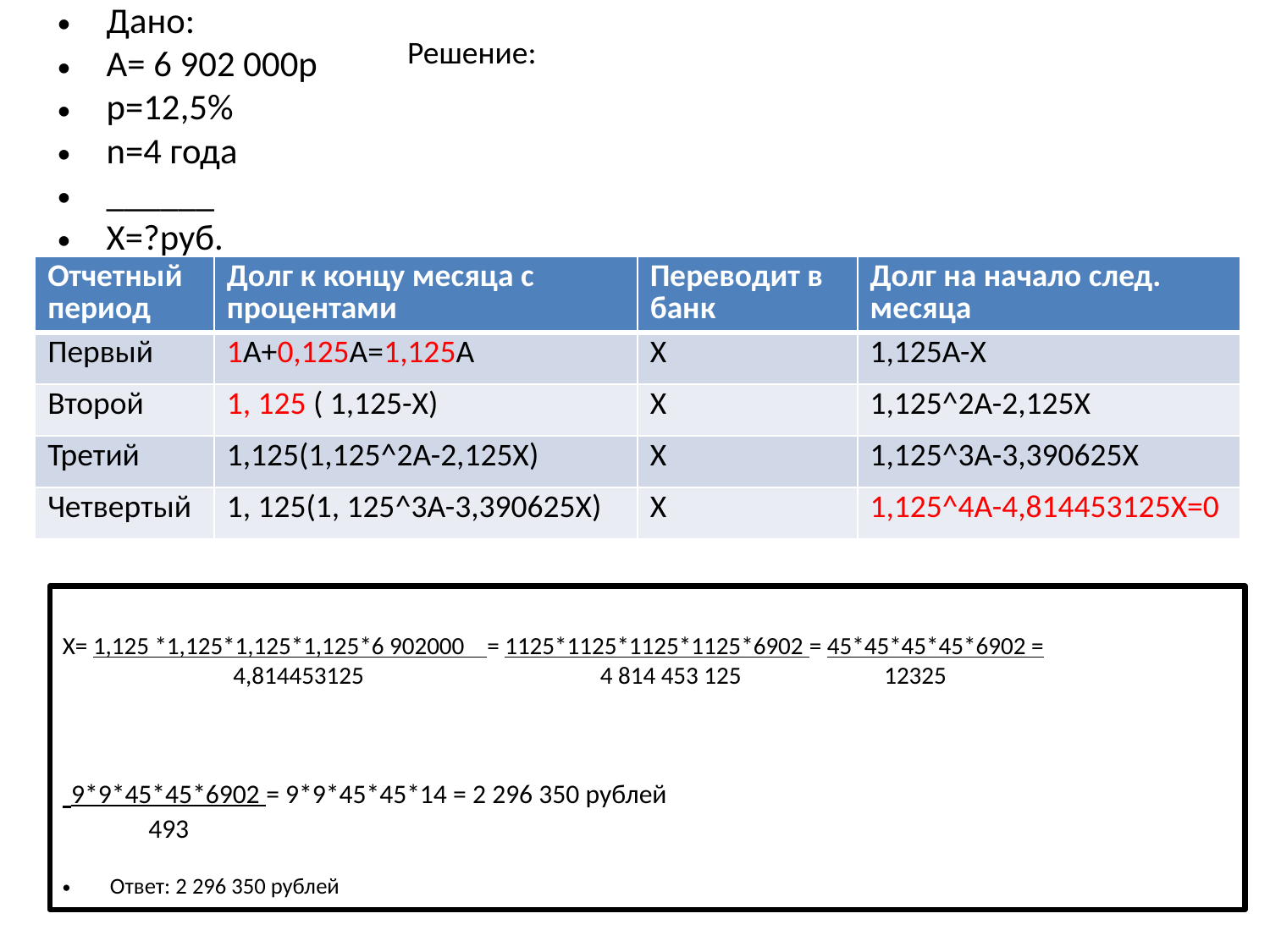

Дано:
А= 6 902 000р
p=12,5%
n=4 года
______
X=?руб.

Решение:
| Отчетный период | Долг к концу месяца с процентами | Переводит в банк | Долг на начало след. месяца |
| --- | --- | --- | --- |
| Первый | 1А+0,125А=1,125А | Х | 1,125А-Х |
| Второй | 1, 125 ( 1,125-Х) | Х | 1,125^2А-2,125Х |
| Третий | 1,125(1,125^2А-2,125Х) | Х | 1,125^3А-3,390625Х |
| Четвертый | 1, 125(1, 125^3А-3,390625Х) | Х | 1,125^4А-4,814453125Х=0 |

Х= 1,125 *1,125*1,125*1,125*6 902000    = 1125*1125*1125*1125*6902 = 45*45*45*45*6902 =
                               4,814453125                                           4 814 453 125                          12325

 9*9*45*45*6902 = 9*9*45*45*14 = 2 296 350 рублей
              493

Ответ: 2 296 350 рублей